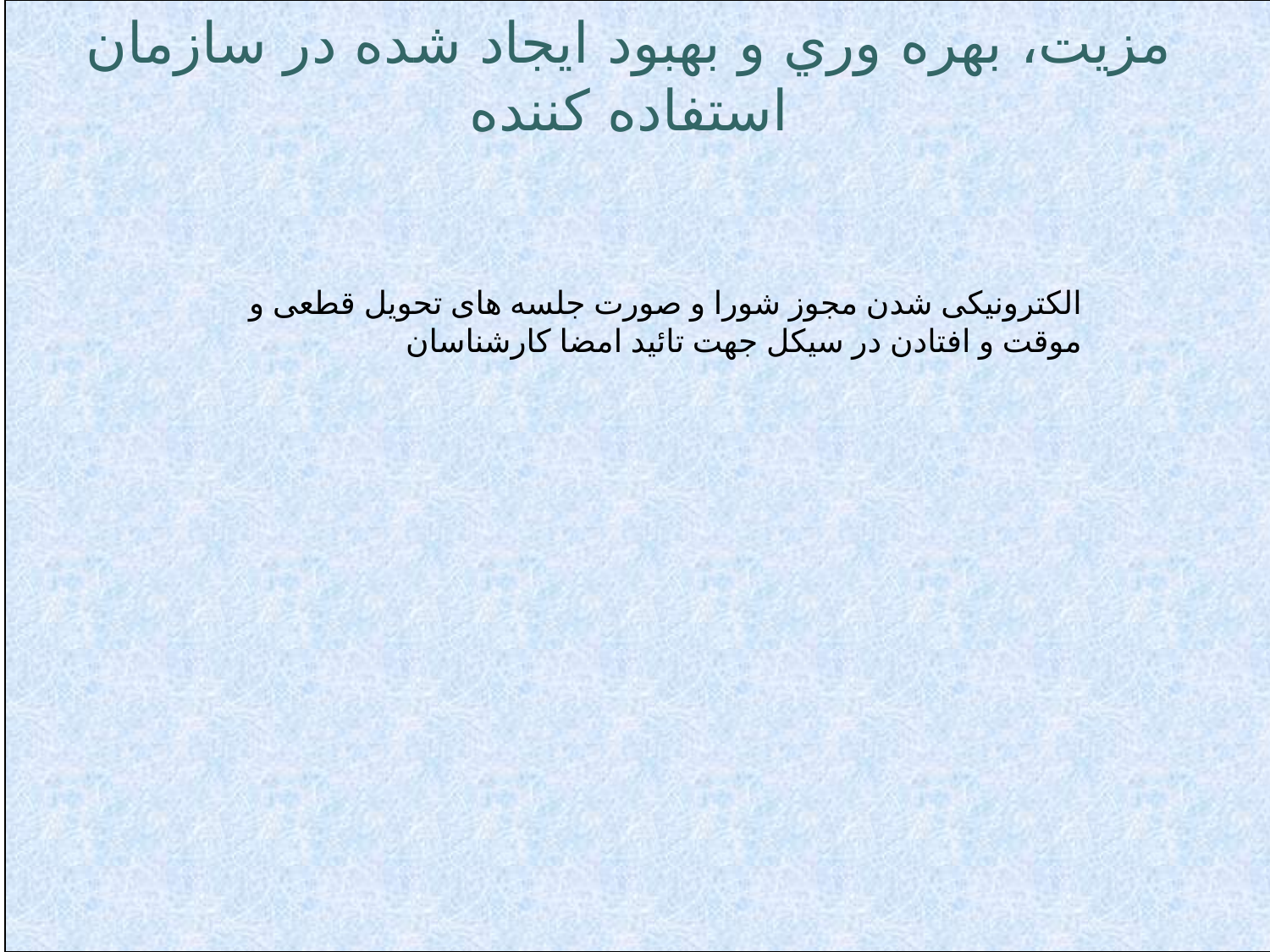

مزيت، بهره وري و بهبود ايجاد شده در سازمان استفاده كننده
# Appropriate Use of Images

الکترونیکی شدن مجوز شورا و صورت جلسه های تحویل قطعی و موقت و افتادن در سیکل جهت تائید امضا کارشناسان